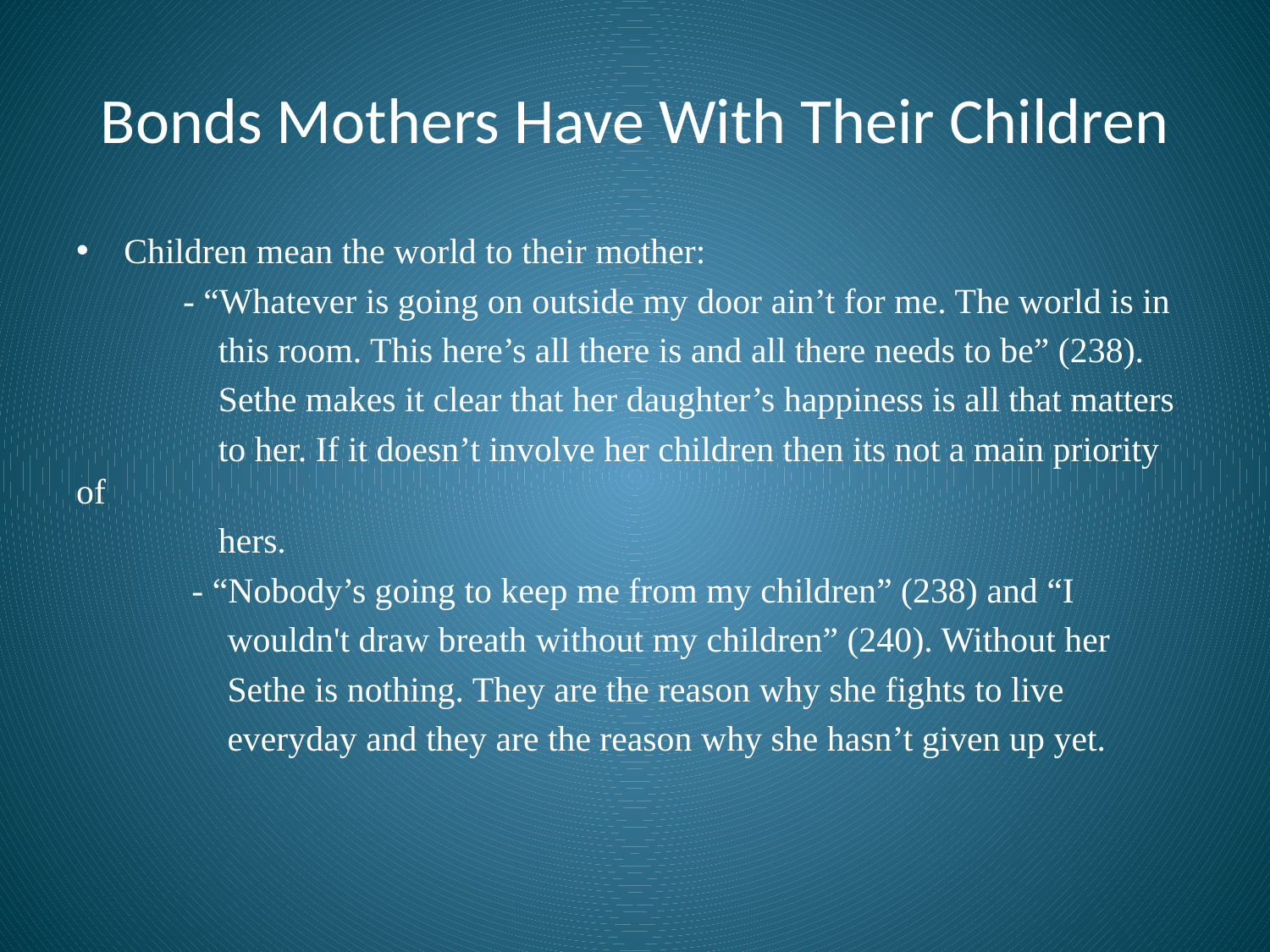

# Bonds Mothers Have With Their Children
Children mean the world to their mother:
            - “Whatever is going on outside my door ain’t for me. The world is in
                this room. This here’s all there is and all there needs to be” (238).
                Sethe makes it clear that her daughter’s happiness is all that matters
                to her. If it doesn’t involve her children then its not a main priority of
                hers.
             - “Nobody’s going to keep me from my children” (238) and “I
                 wouldn't draw breath without my children” (240). Without her
                 Sethe is nothing. They are the reason why she fights to live
                 everyday and they are the reason why she hasn’t given up yet.